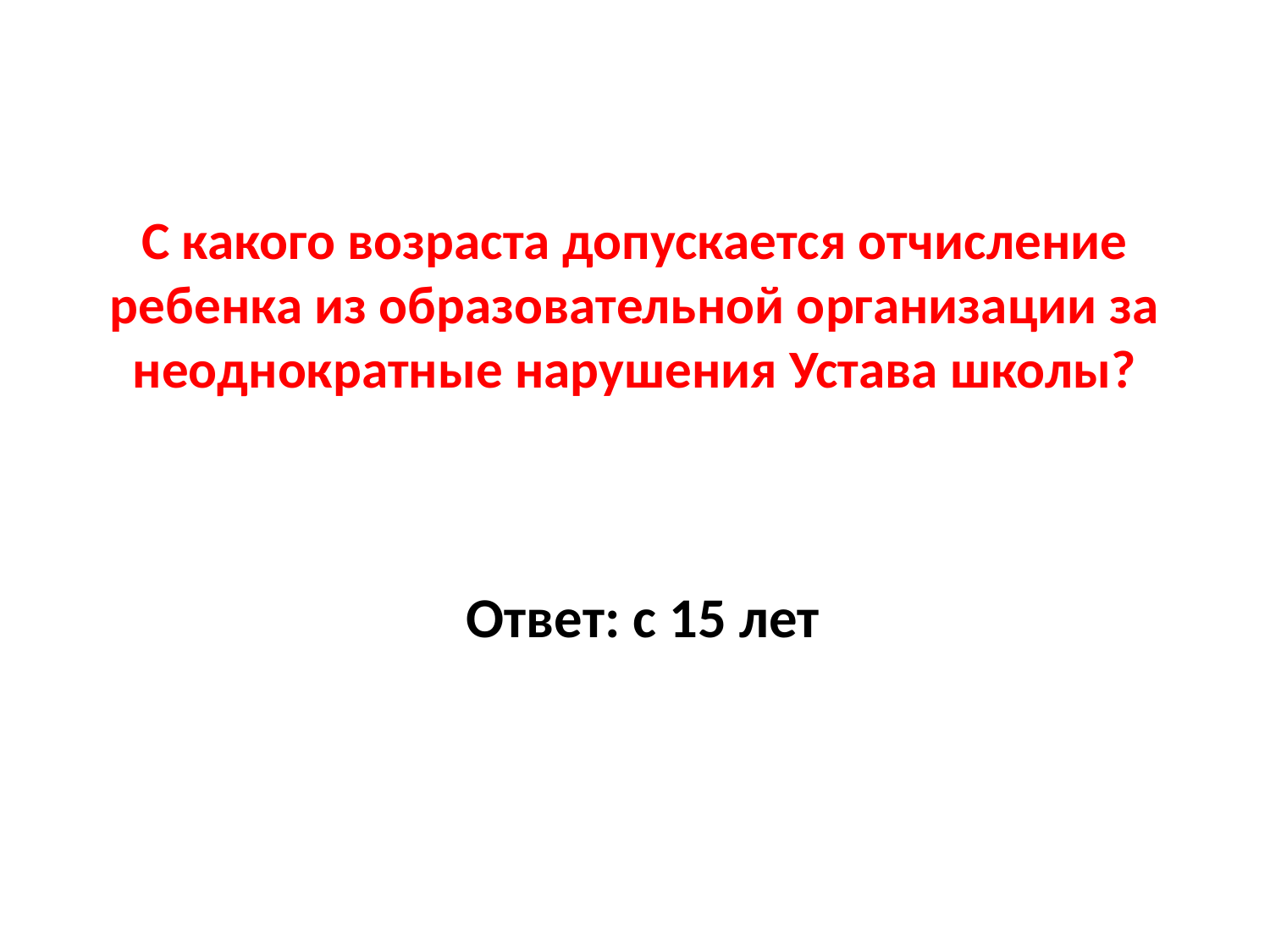

# С какого возраста допускается отчисление ребенка из образовательной организации за неоднократные нарушения Устава школы?
Ответ: с 15 лет